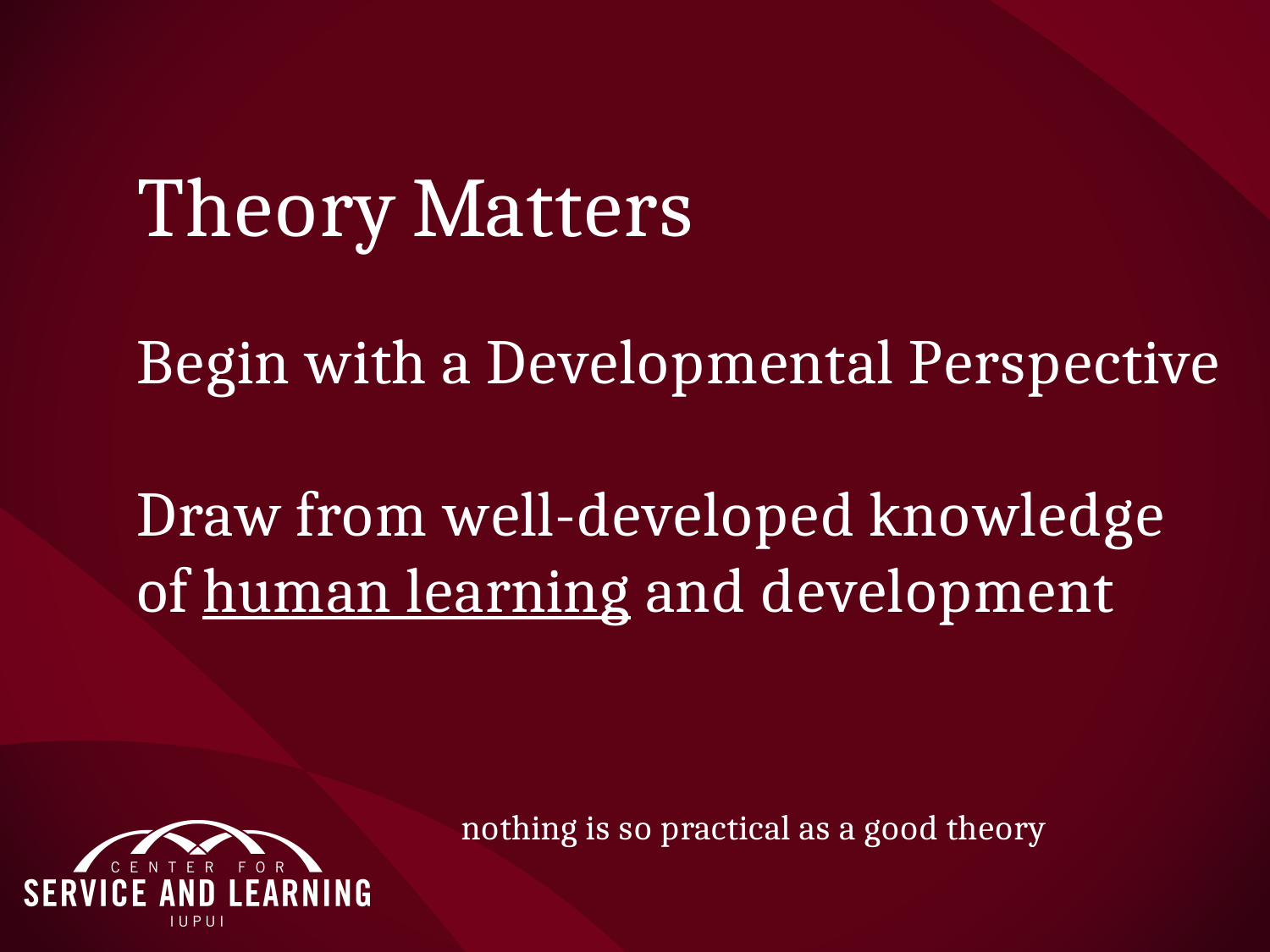

#
Theory Matters

Begin with a Developmental Perspective

Draw from well-developed knowledge of human learning and development

 nothing is so practical as a good theory